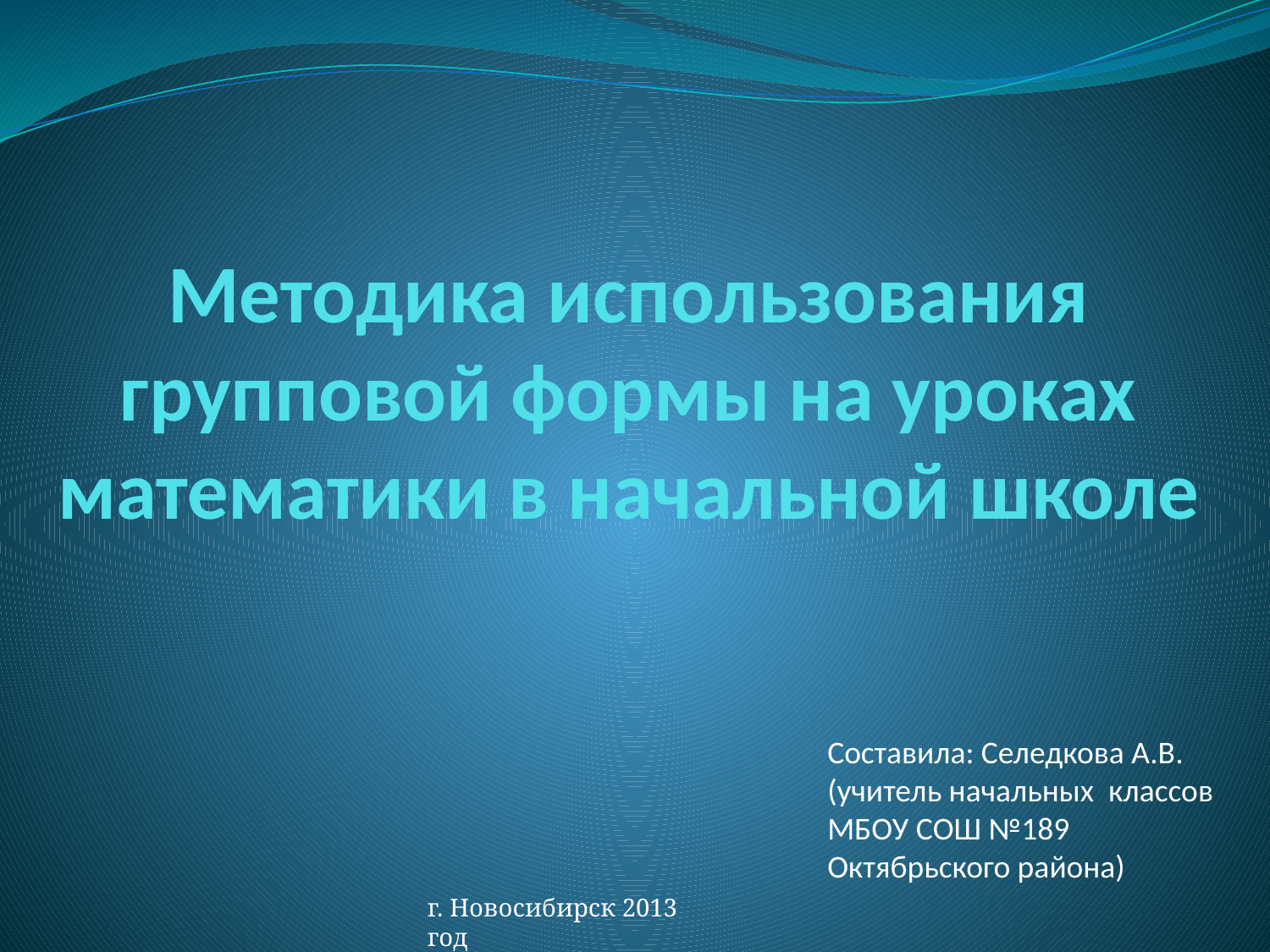

# Методика использования групповой формы на уроках математики в начальной школе
Составила: Селедкова А.В.
(учитель начальных  классов МБОУ СОШ №189 Октябрьского района)
г. Новосибирск 2013 год